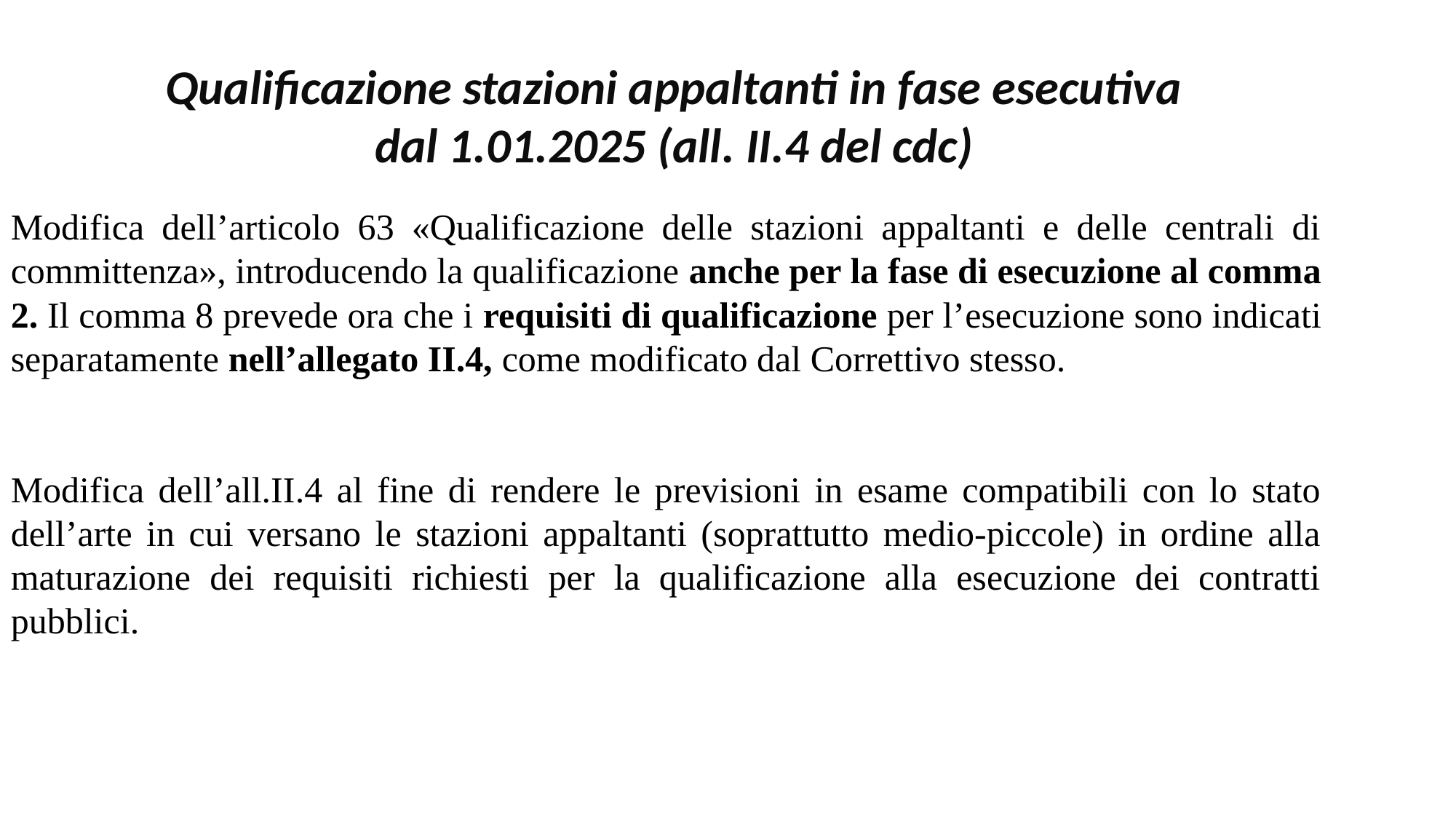

Qualificazione stazioni appaltanti in fase esecutiva dal 1.01.2025 (all. II.4 del cdc)

Modifica dell’articolo 63 «Qualificazione delle stazioni appaltanti e delle centrali di committenza», introducendo la qualificazione anche per la fase di esecuzione al comma 2. Il comma 8 prevede ora che i requisiti di qualificazione per l’esecuzione sono indicati separatamente nell’allegato II.4, come modificato dal Correttivo stesso.

Modifica dell’all.II.4 al fine di rendere le previsioni in esame compatibili con lo stato dell’arte in cui versano le stazioni appaltanti (soprattutto medio-piccole) in ordine alla maturazione dei requisiti richiesti per la qualificazione alla esecuzione dei contratti pubblici.